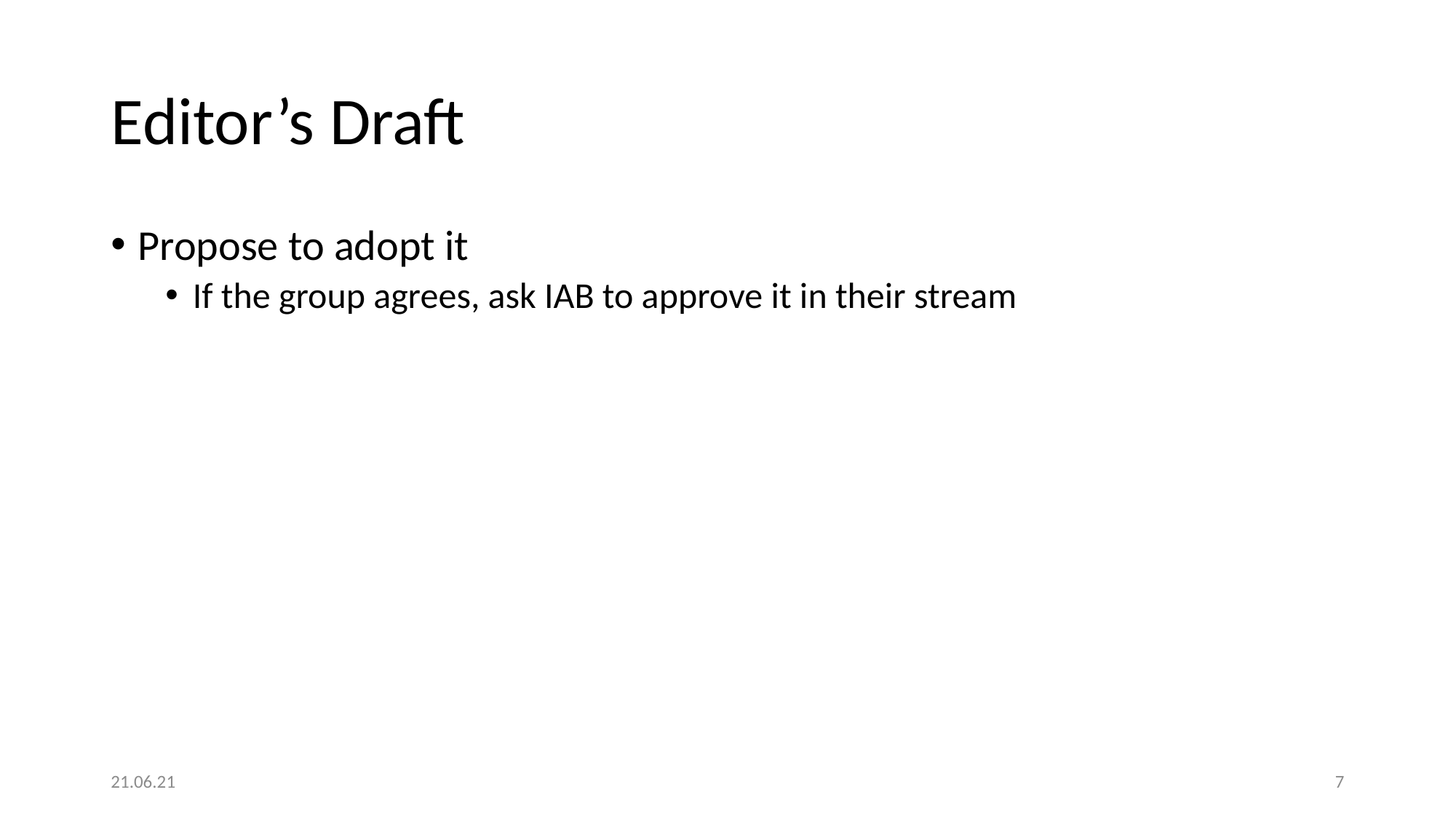

# Editor’s Draft
Propose to adopt it
If the group agrees, ask IAB to approve it in their stream
21.06.21
7